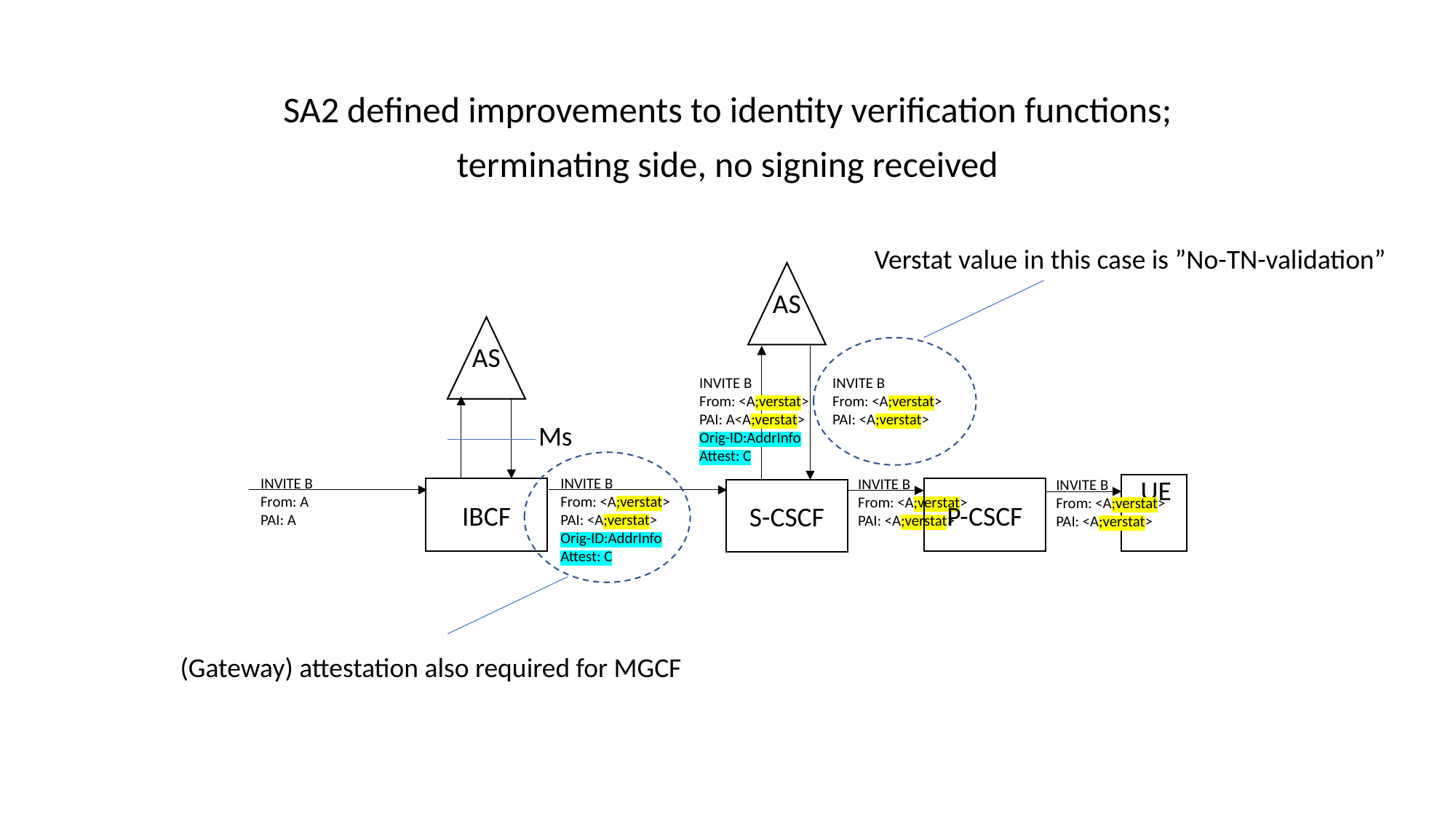

SA2 defined improvements to identity verification functions;
terminating side, no signing received
Verstat value in this case is ”No-TN-validation”

AS

AS

INVITE B
From: <A;verstat>
PAI: A<A;verstat>
Orig-ID:AddrInfo
Attest: C

INVITE B
From: <A;verstat>
PAI: <A;verstat>
Ms

UE

INVITE B
From: A
PAI: A
INVITE B
From: <A;verstat>
PAI: <A;verstat>
Orig-ID:AddrInfo
Attest: C
INVITE B
From: <A;verstat>
PAI: <A;verstat>
INVITE B
From: <A;verstat>
PAI: <A;verstat>
IBCF
P-CSCF
S-CSCF
(Gateway) attestation also required for MGCF